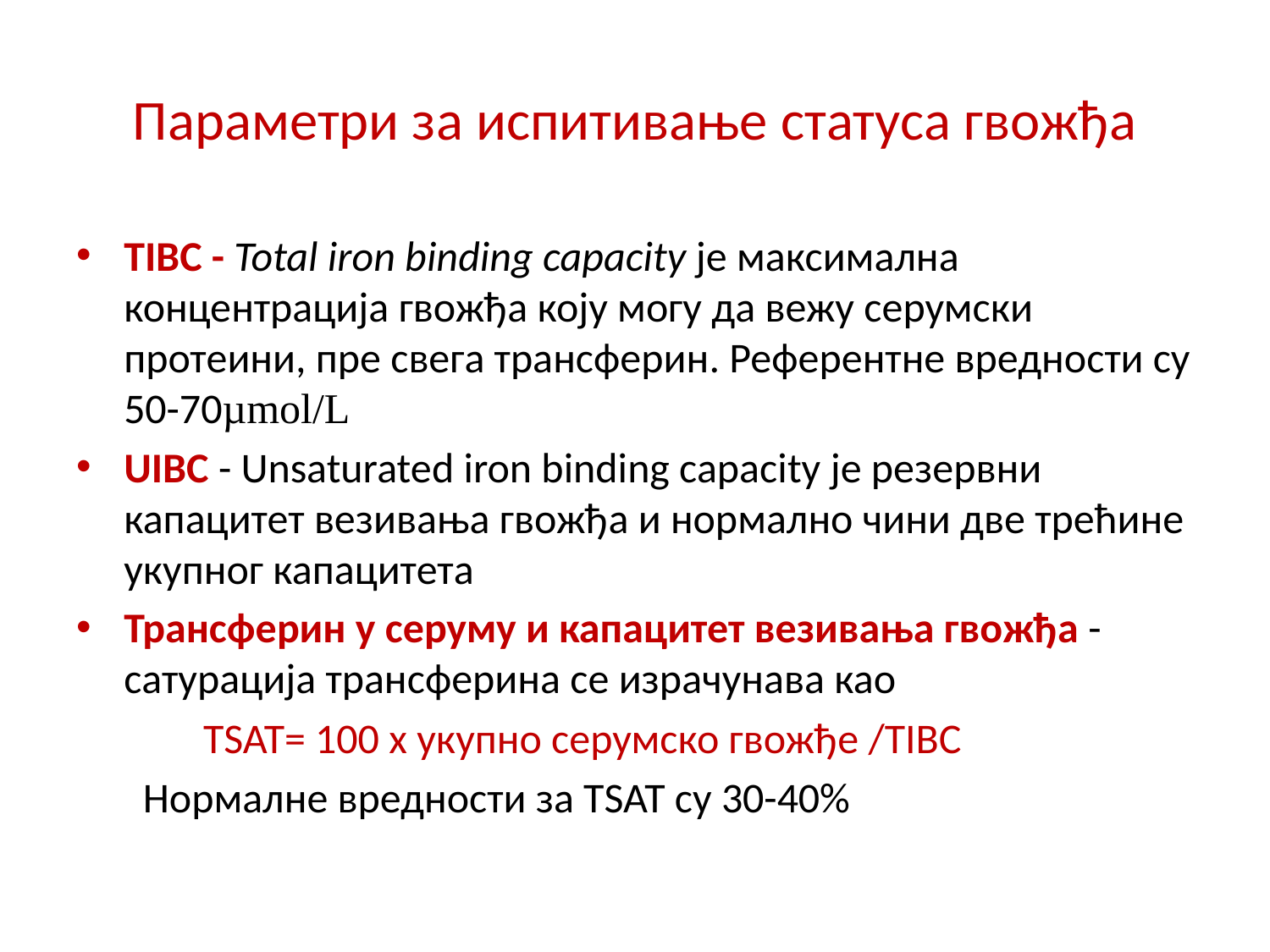

# Параметри за испитивање статуса гвожђа
TIBC - Total iron binding capacity је максимална концентрација гвожђа коју могу да вежу серумски протеини, пре свега трансферин. Референтне вредности су 50-70µmol/L
UIBC - Unsaturated iron binding capacity је резервни капацитет везивања гвожђа и нормално чини две трећине укупног капацитета
Трансферин у серуму и капацитет везивања гвожђа - сатурација трансферина се израчунава као
	ТSAT= 100 x укупно серумско гвожђе /TIBC
       Нормалне вредности за ТSAT су 30-40%